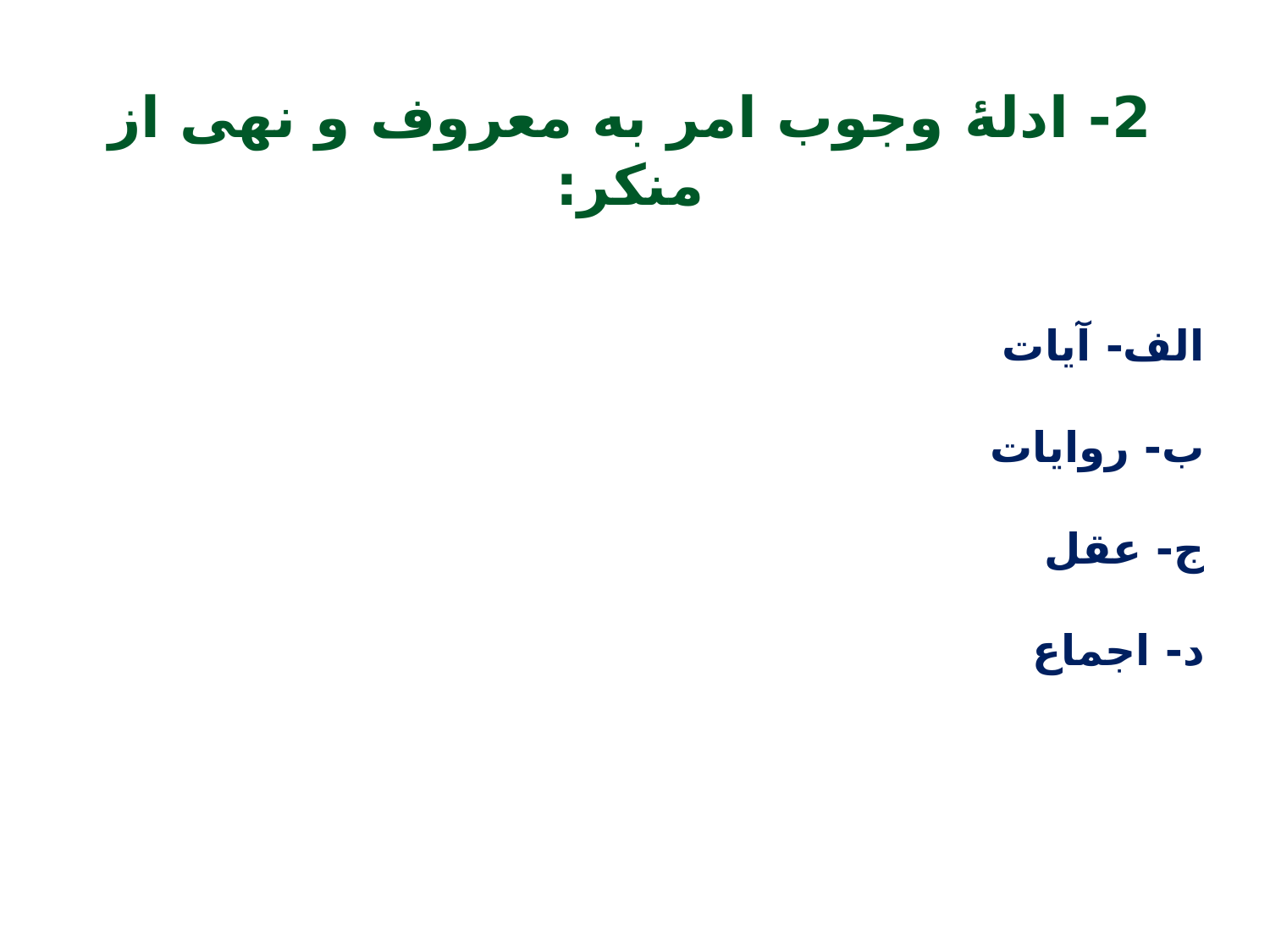

2- ادلۀ وجوب امر به معروف و نهی از منکر:

الف- آیات
ب- روایات
ج- عقل
د- اجماع